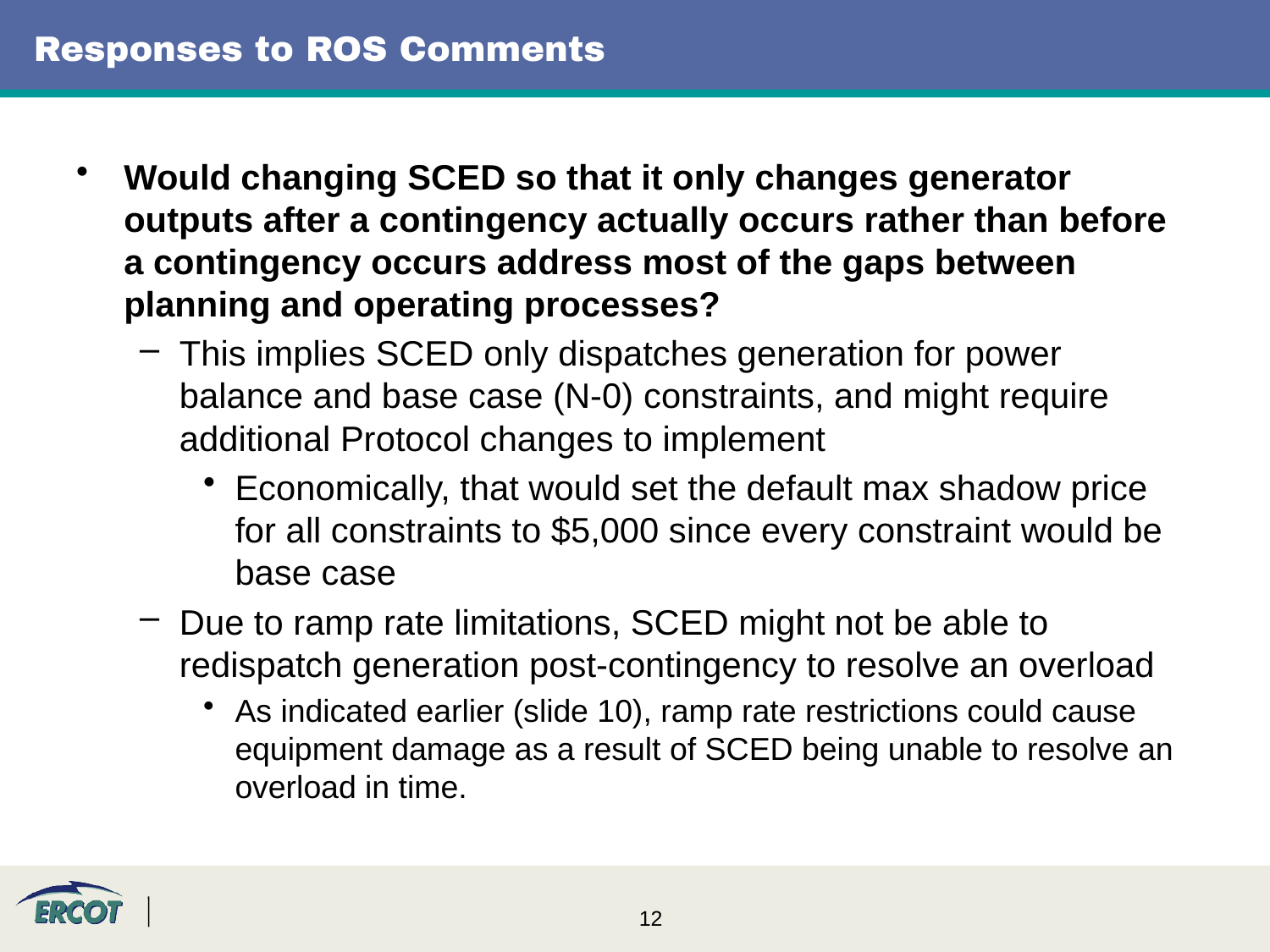

# Responses to ROS Comments
Would changing SCED so that it only changes generator outputs after a contingency actually occurs rather than before a contingency occurs address most of the gaps between planning and operating processes?
This implies SCED only dispatches generation for power balance and base case (N-0) constraints, and might require additional Protocol changes to implement
Economically, that would set the default max shadow price for all constraints to $5,000 since every constraint would be base case
Due to ramp rate limitations, SCED might not be able to redispatch generation post-contingency to resolve an overload
As indicated earlier (slide 10), ramp rate restrictions could cause equipment damage as a result of SCED being unable to resolve an overload in time.